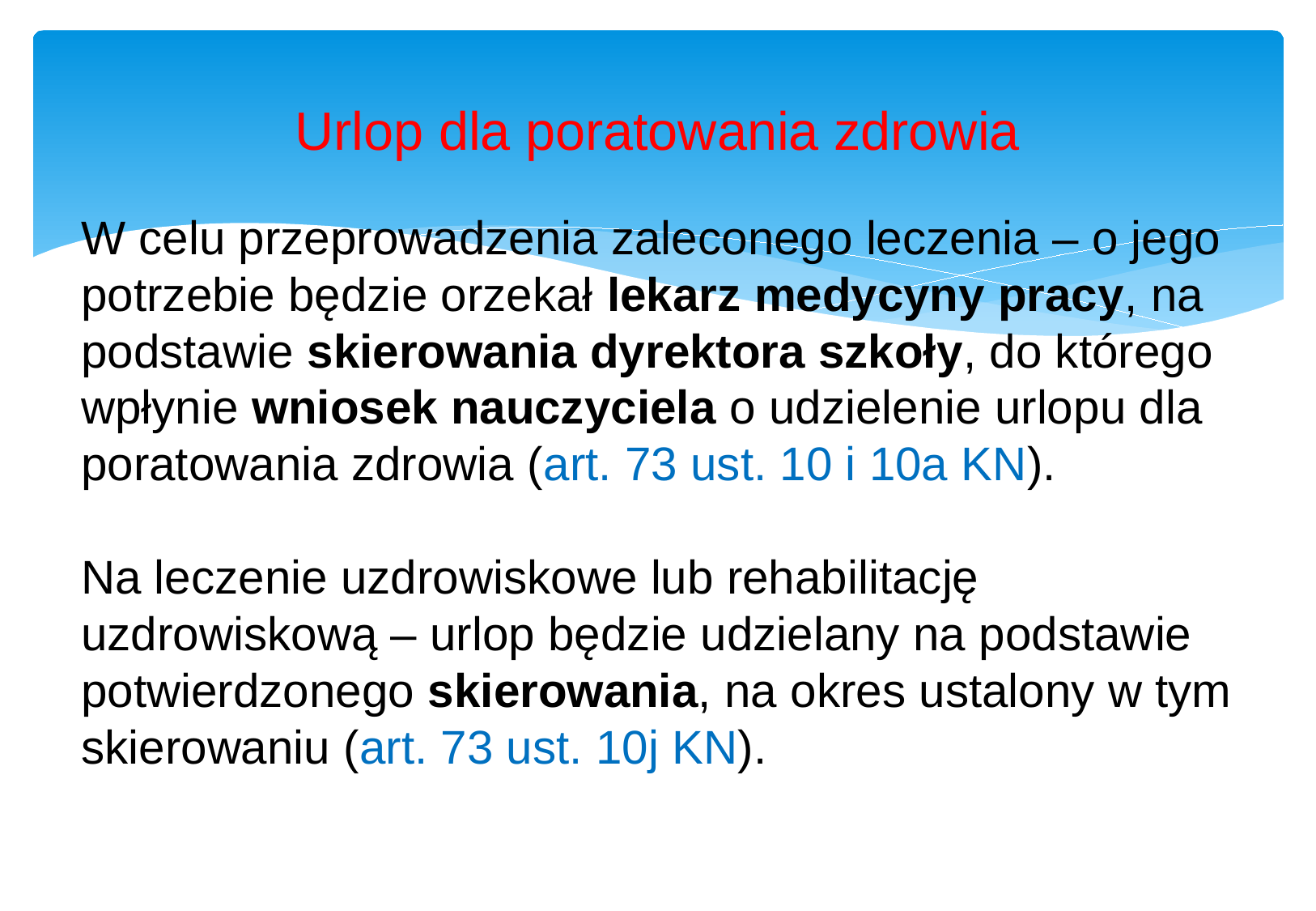

# Urlop dla poratowania zdrowia

W celu przeprowadzenia zaleconego leczenia – o jego potrzebie będzie orzekał lekarz medycyny pracy, na podstawie skierowania dyrektora szkoły, do którego wpłynie wniosek nauczyciela o udzielenie urlopu dla poratowania zdrowia (art. 73 ust. 10 i 10a KN).

Na leczenie uzdrowiskowe lub rehabilitację uzdrowiskową – urlop będzie udzielany na podstawie potwierdzonego skierowania, na okres ustalony w tym skierowaniu (art. 73 ust. 10j KN).